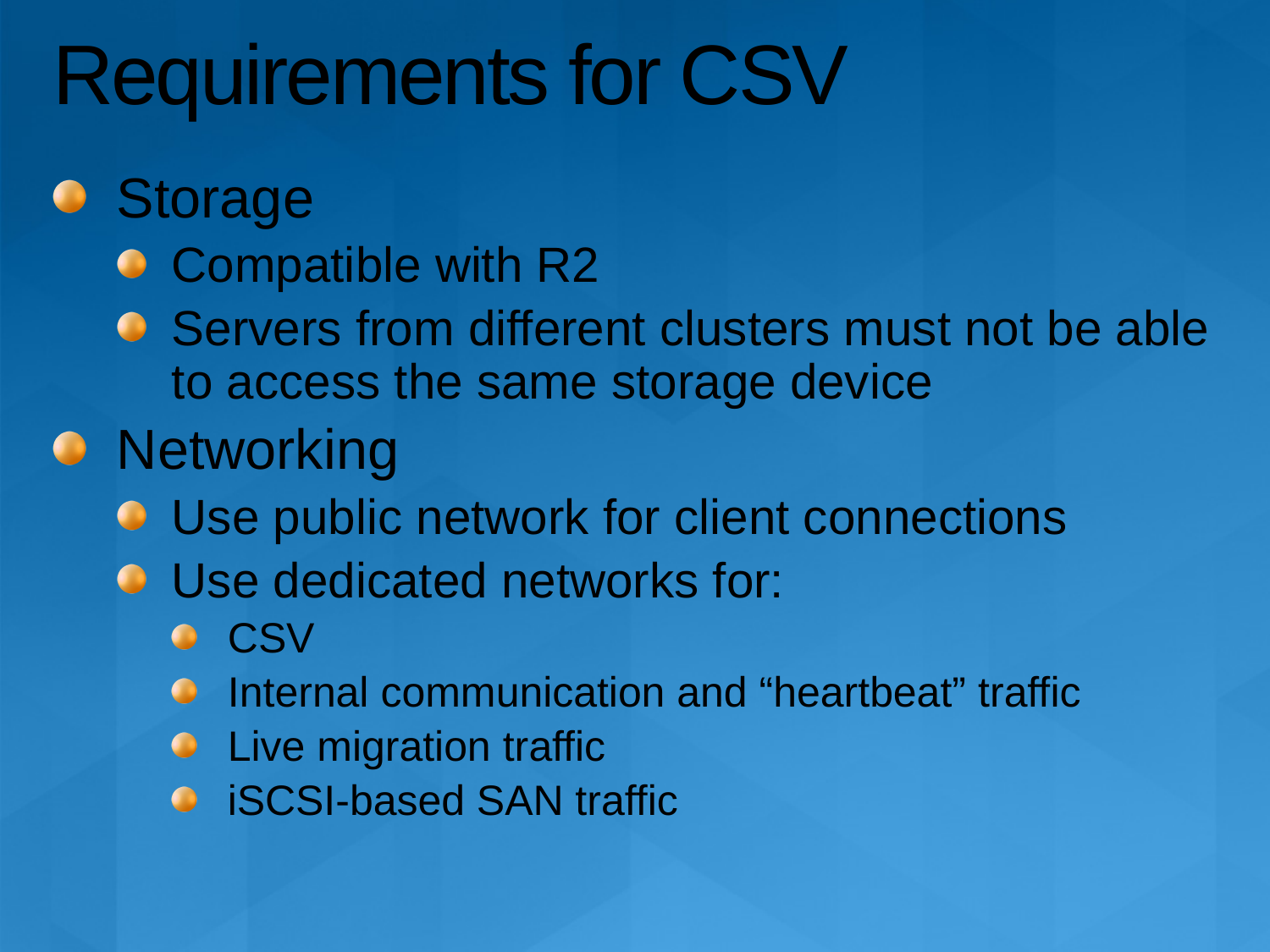

# Requirements for CSV
Storage
Compatible with R2
Servers from different clusters must not be able to access the same storage device
Networking
Use public network for client connections
Use dedicated networks for:
CSV
Internal communication and “heartbeat” traffic
Live migration traffic
iSCSI-based SAN traffic